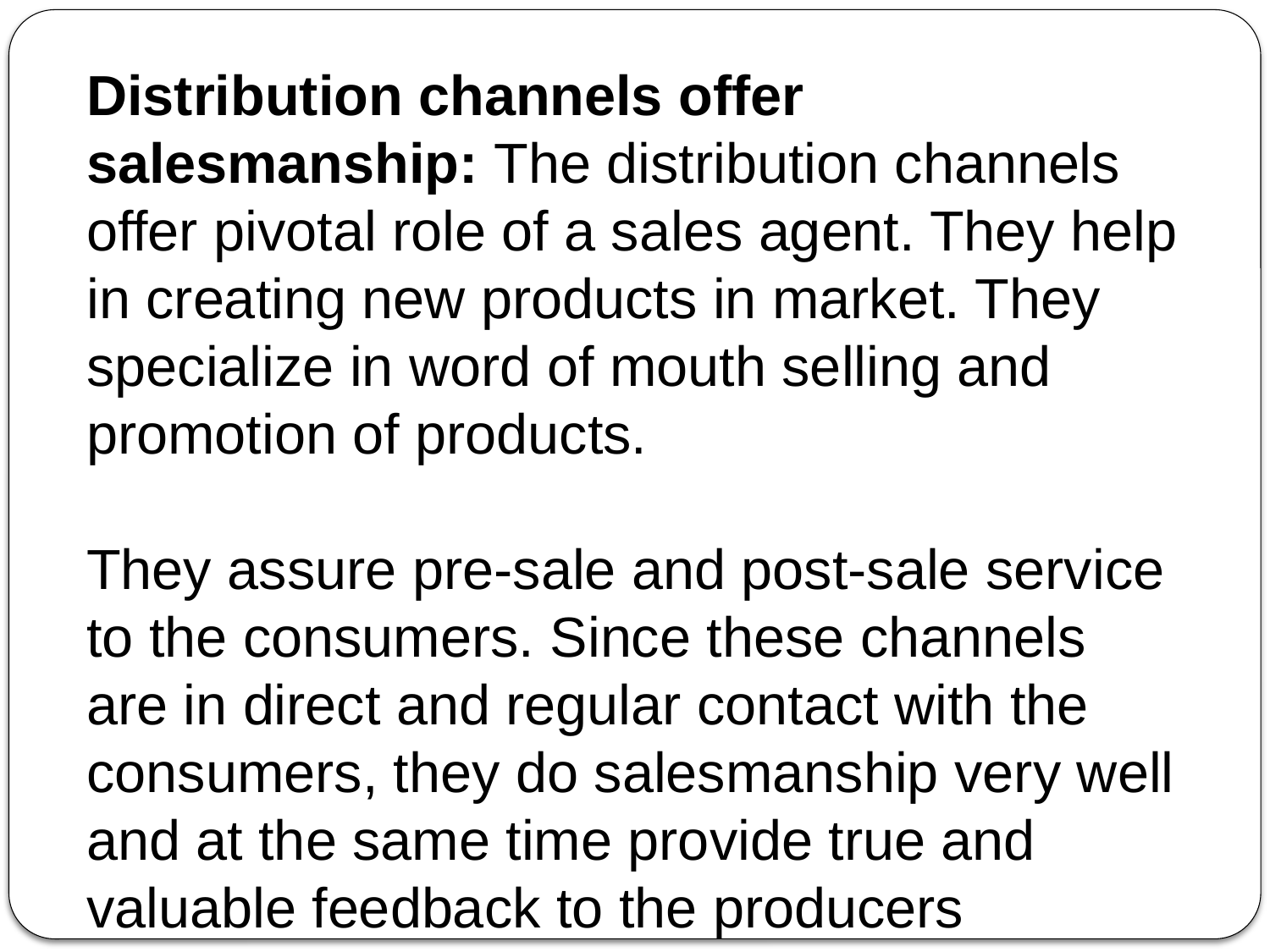

Distribution channels offer salesmanship: The distribution channels offer pivotal role of a sales agent. They help in creating new products in market. They specialize in word of mouth selling and promotion of products.

They assure pre-sale and post-sale service to the consumers. Since these channels are in direct and regular contact with the consumers, they do salesmanship very well and at the same time provide true and valuable feedback to the producers